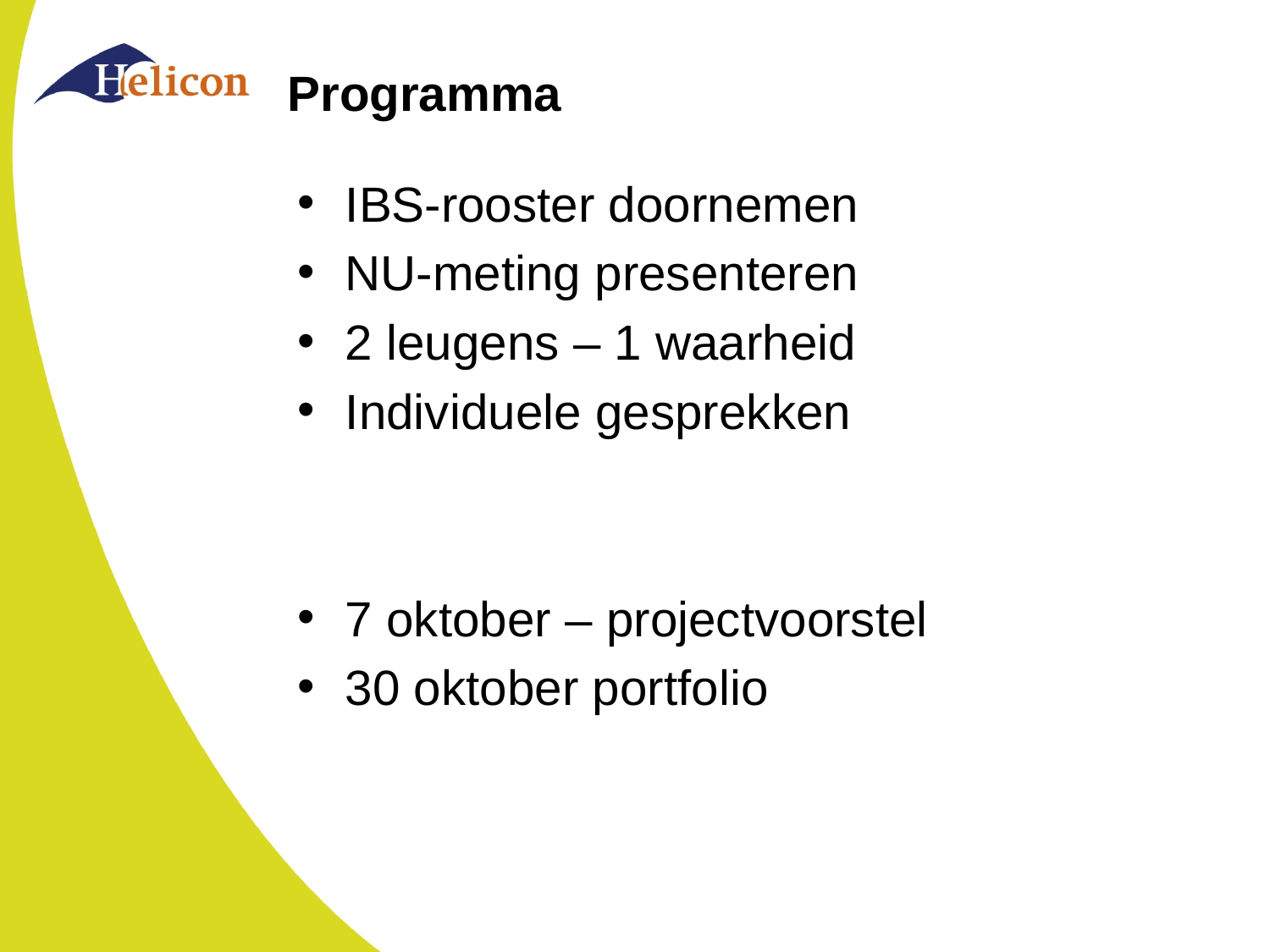

# Programma
IBS-rooster doornemen
NU-meting presenteren
2 leugens – 1 waarheid
Individuele gesprekken

7 oktober – projectvoorstel
30 oktober portfolio